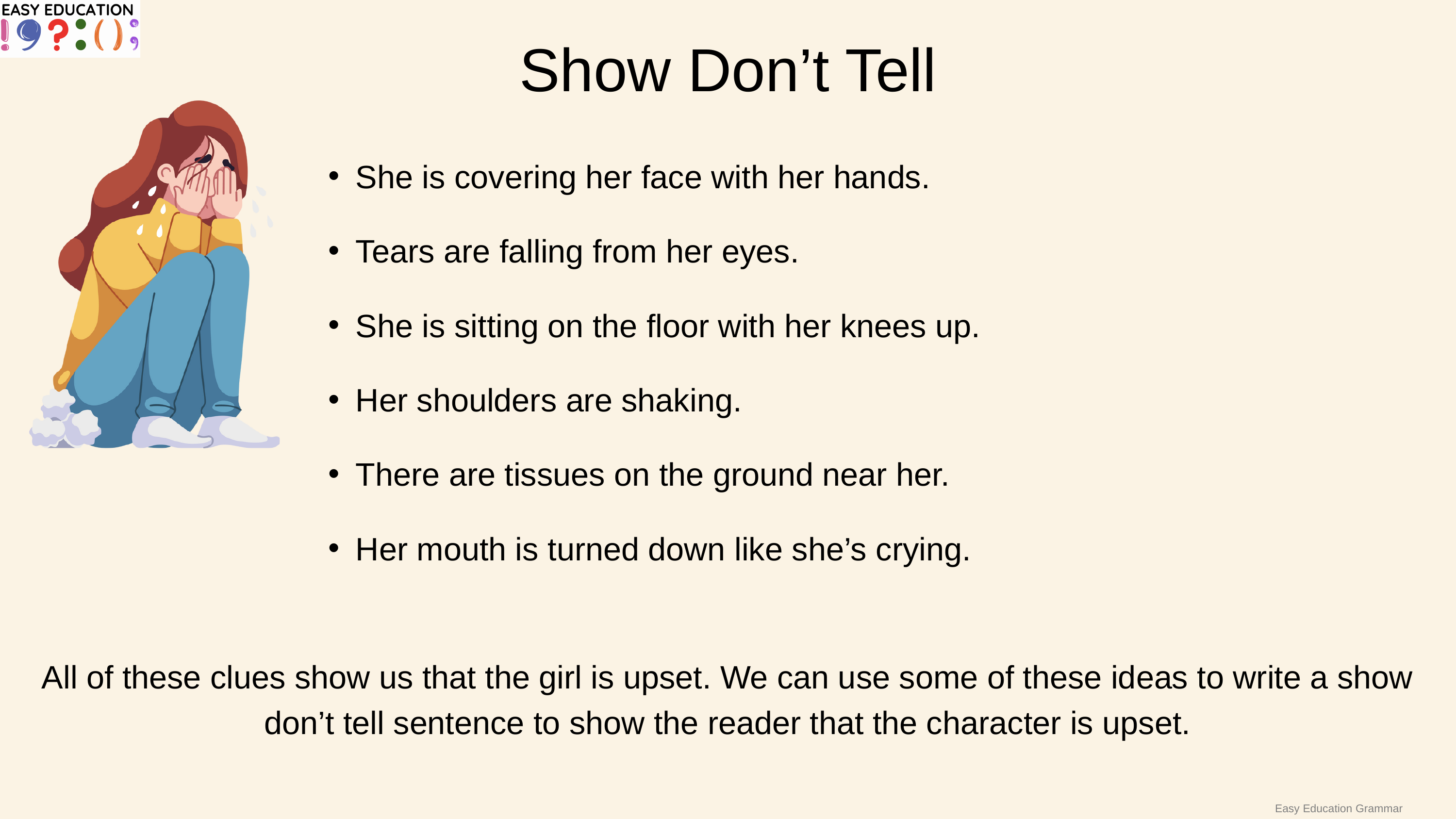

Show Don’t Tell

She is covering her face with her hands.
Tears are falling from her eyes.
She is sitting on the floor with her knees up.
Her shoulders are shaking.
There are tissues on the ground near her.
Her mouth is turned down like she’s crying.
All of these clues show us that the girl is upset. We can use some of these ideas to write a show don’t tell sentence to show the reader that the character is upset.